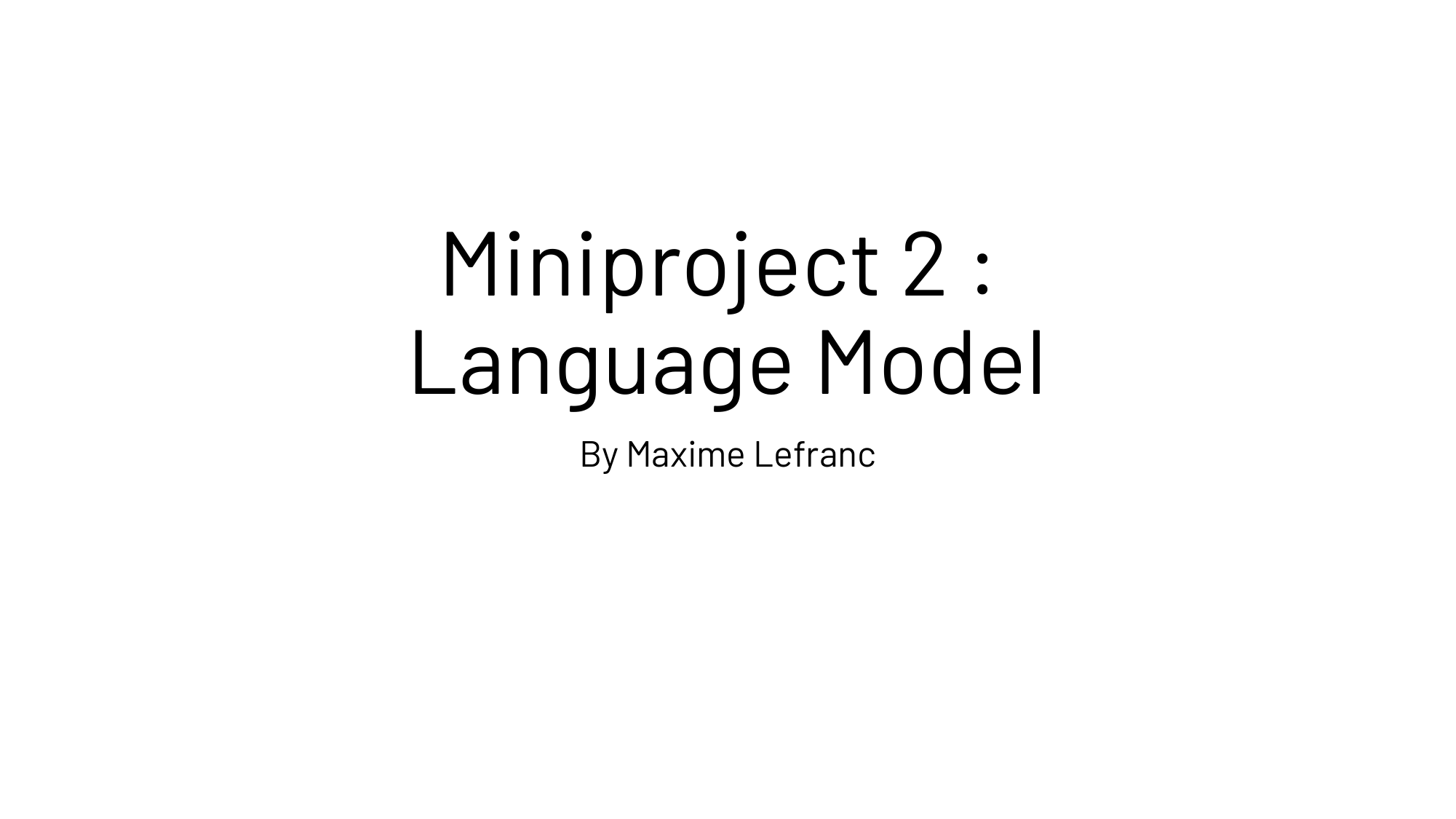

# Miniproject 2 : Language Model
By Maxime Lefranc